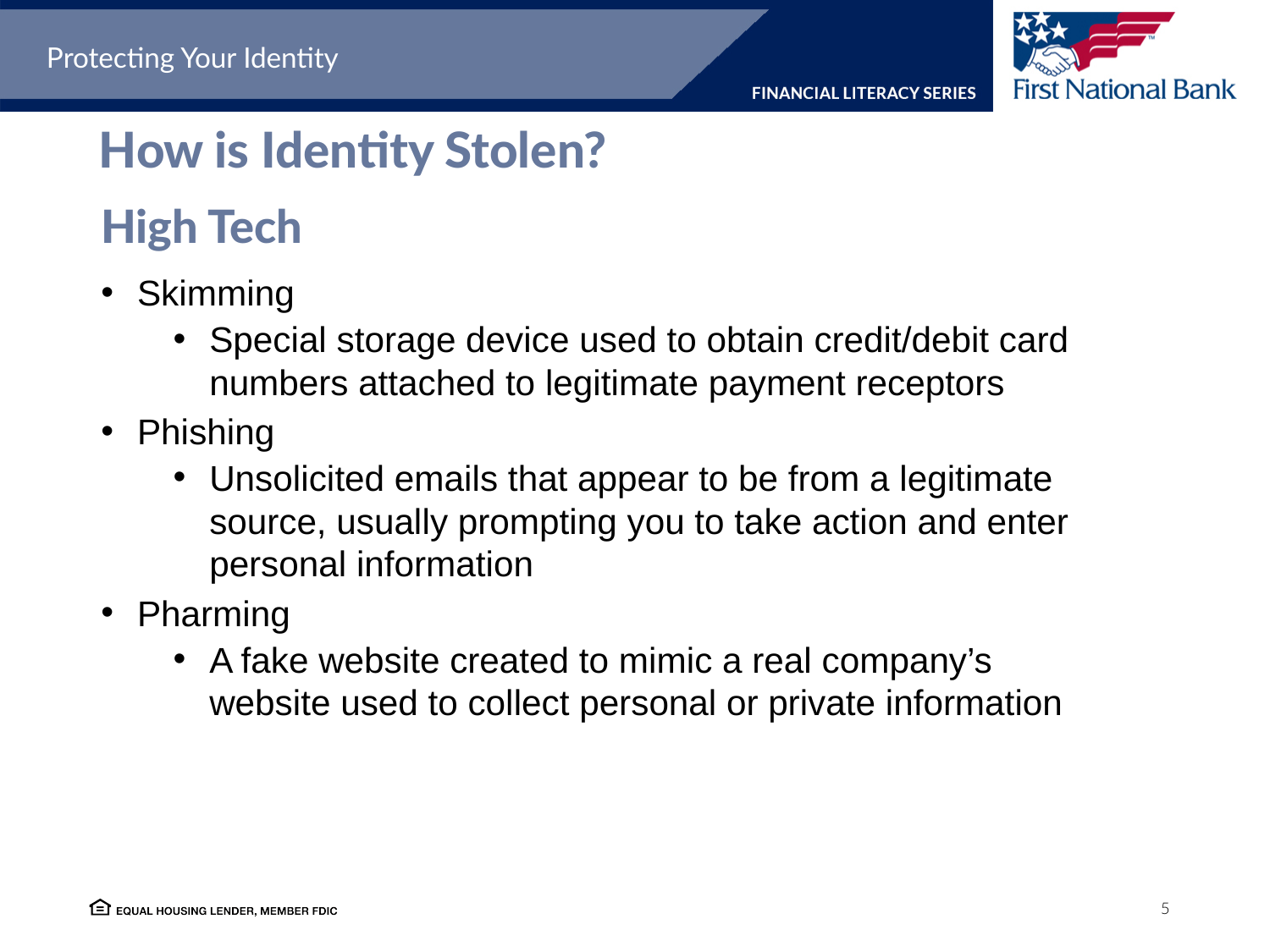

Protecting Your Identity
How is Identity Stolen?
High Tech

Skimming
Special storage device used to obtain credit/debit card numbers attached to legitimate payment receptors
Phishing
Unsolicited emails that appear to be from a legitimate source, usually prompting you to take action and enter personal information
Pharming
A fake website created to mimic a real company’s website used to collect personal or private information
5